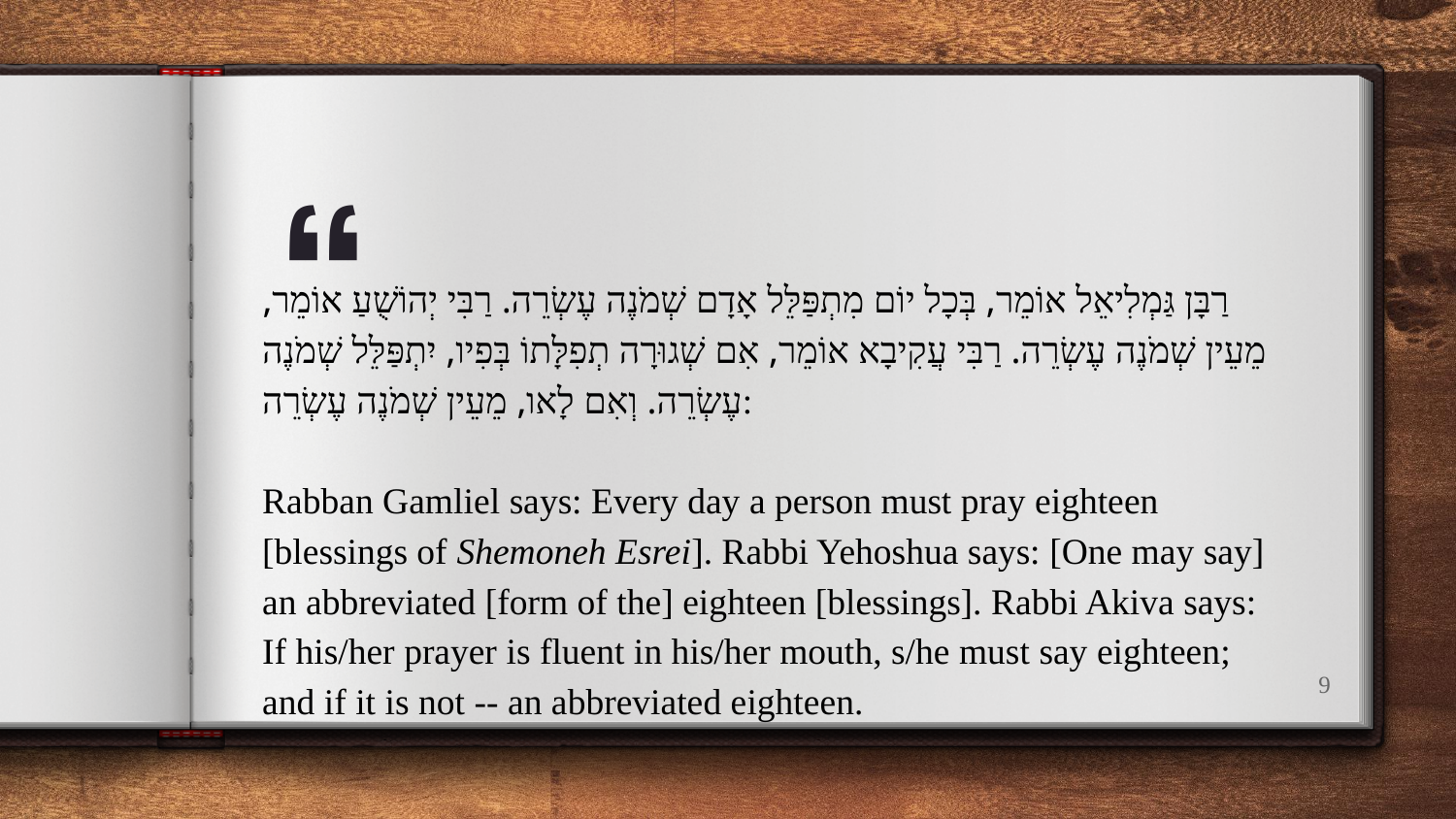

רַבָּן גַּמְלִיאֵל אוֹמֵר, בְּכָל יוֹם מִתְפַּלֵּל אָדָם שְׁמֹנֶה עֶשְׂרֵה. רַבִּי יְהוֹשֻׁעַ אוֹמֵר, מֵעֵין שְׁמֹנֶה עֶשְׂרֵה. רַבִּי עֲקִיבָא אוֹמֵר, אִם שְׁגוּרָה תְפִלָּתוֹ בְּפִיו, יִתְפַּלֵּל שְׁמֹנֶה עֶשְׂרֵה. וְאִם לָאו, מֵעֵין שְׁמֹנֶה עֶשְׂרֵה:
Rabban Gamliel says: Every day a person must pray eighteen [blessings of Shemoneh Esrei]. Rabbi Yehoshua says: [One may say] an abbreviated [form of the] eighteen [blessings]. Rabbi Akiva says: If his/her prayer is fluent in his/her mouth, s/he must say eighteen; and if it is not -- an abbreviated eighteen.

9